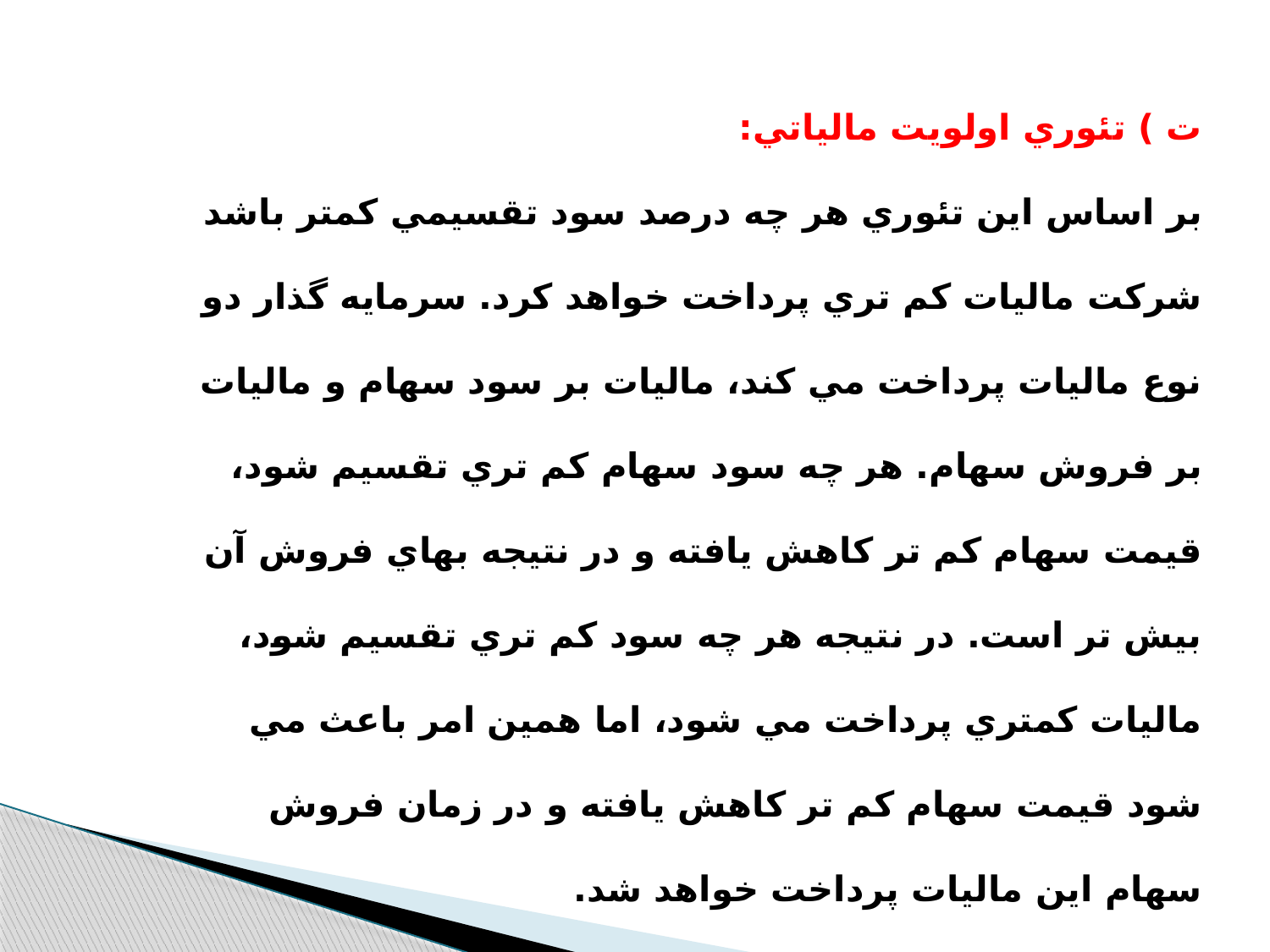

ت ) تئوري اولويت مالياتي:
بر اساس اين تئوري هر چه درصد سود تقسيمي كمتر باشد شركت ماليات كم تري پرداخت خواهد كرد. سرمايه گذار دو نوع ماليات پرداخت مي كند، ماليات بر سود سهام و ماليات بر فروش سهام. هر چه سود سهام كم تري تقسيم شود، قيمت سهام كم تر كاهش يافته و در نتيجه بهاي فروش آن بيش تر است. در نتيجه هر چه سود كم تري تقسيم شود، ماليات كمتري پرداخت مي شود، اما همين امر باعث مي شود قيمت سهام كم تر كاهش يافته و در زمان فروش سهام اين ماليات پرداخت خواهد شد.